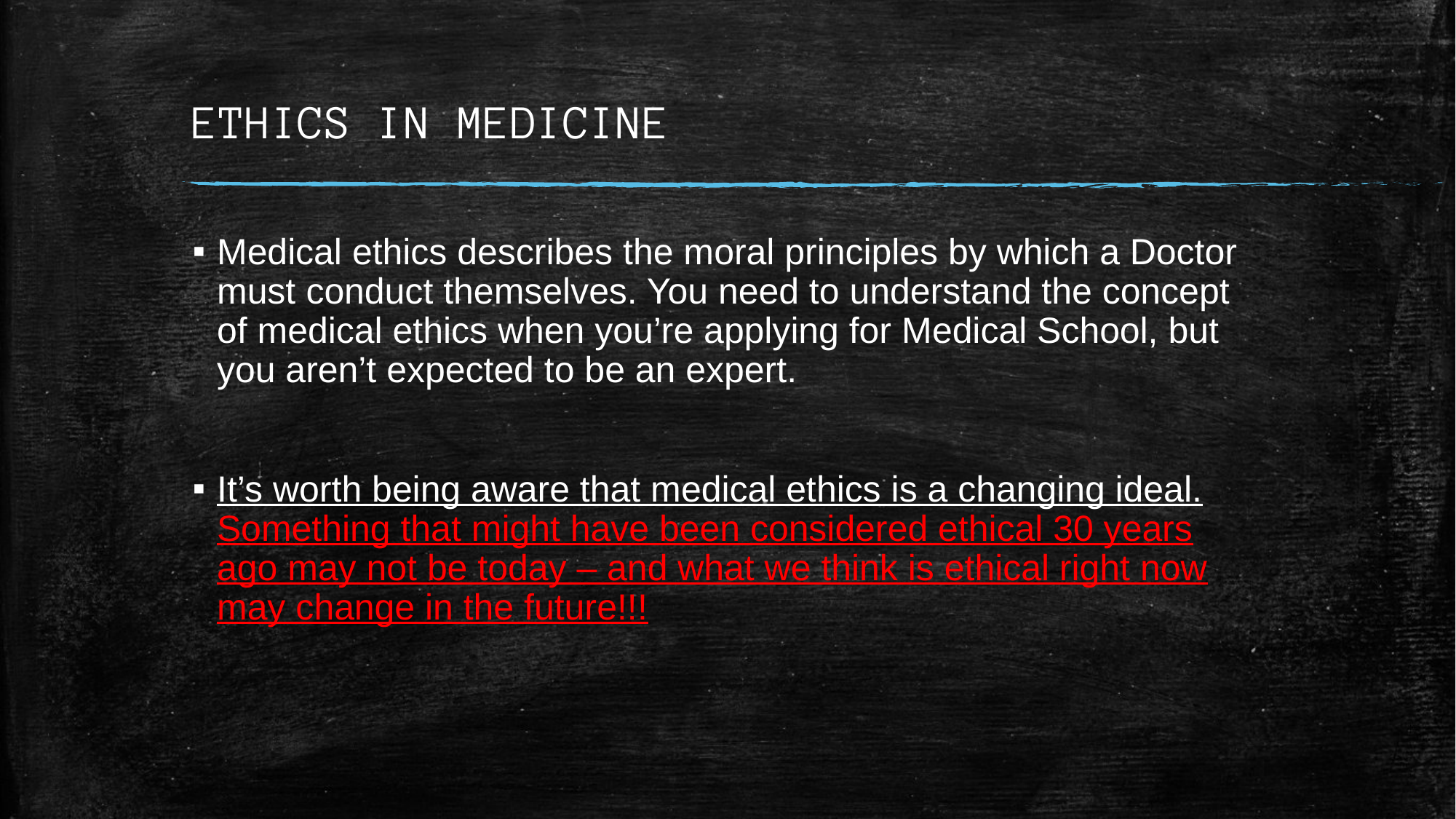

# ETHICS IN MEDICINE
Medical ethics describes the moral principles by which a Doctor must conduct themselves. You need to understand the concept of medical ethics when you’re applying for Medical School, but you aren’t expected to be an expert.

It’s worth being aware that medical ethics is a changing ideal. Something that might have been considered ethical 30 years ago may not be today – and what we think is ethical right now may change in the future!!!